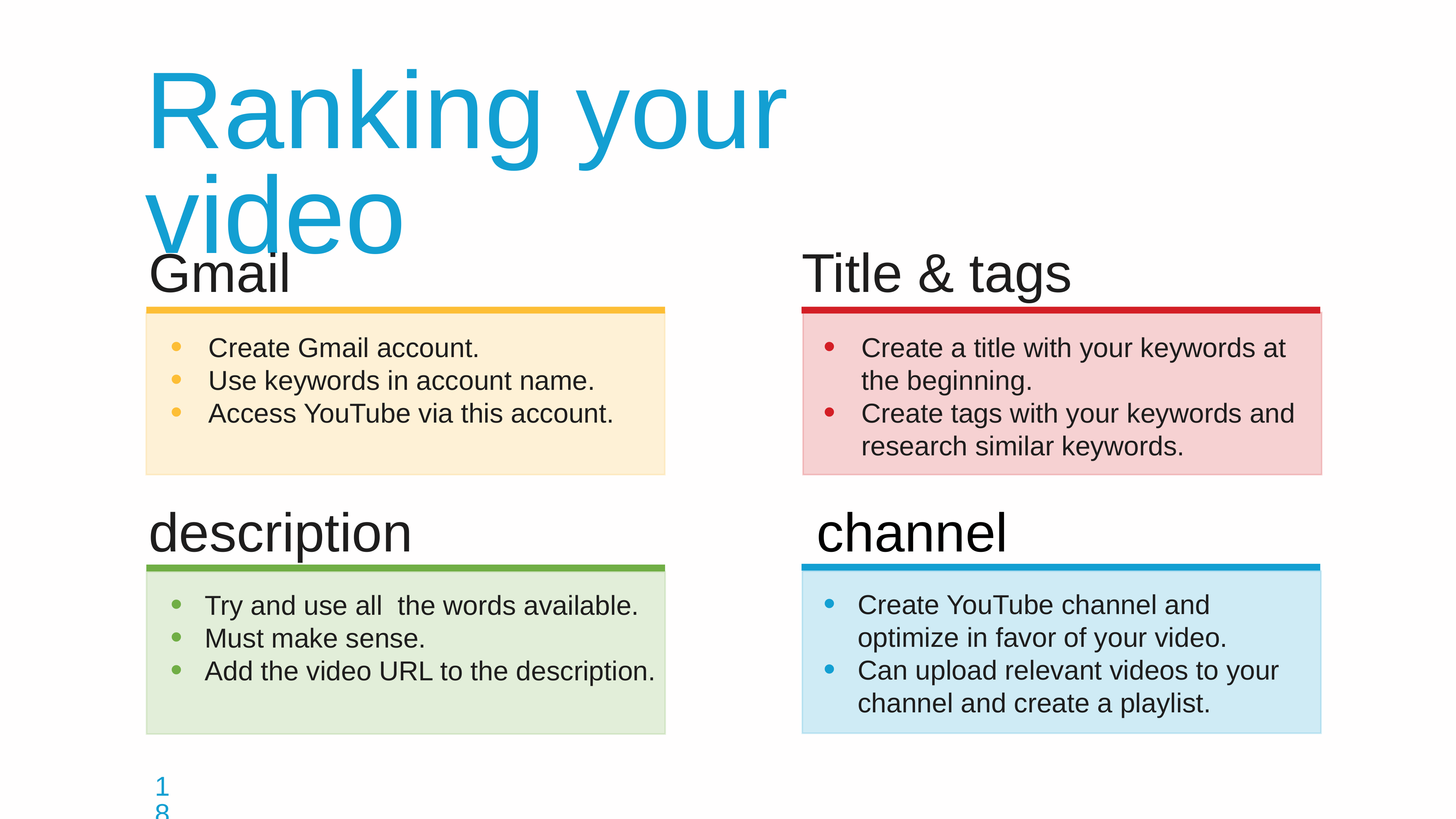

Ranking your video
Gmail

Create Gmail account.
Use keywords in account name.
Access YouTube via this account.

Title & tags

Create a title with your keywords at the beginning.
Create tags with your keywords and research similar keywords.
description

Try and use all  the words available.
Must make sense.
Add the video URL to the description.
 channel

Create YouTube channel and optimize in favor of your video.
Can upload relevant videos to your channel and create a playlist.

18